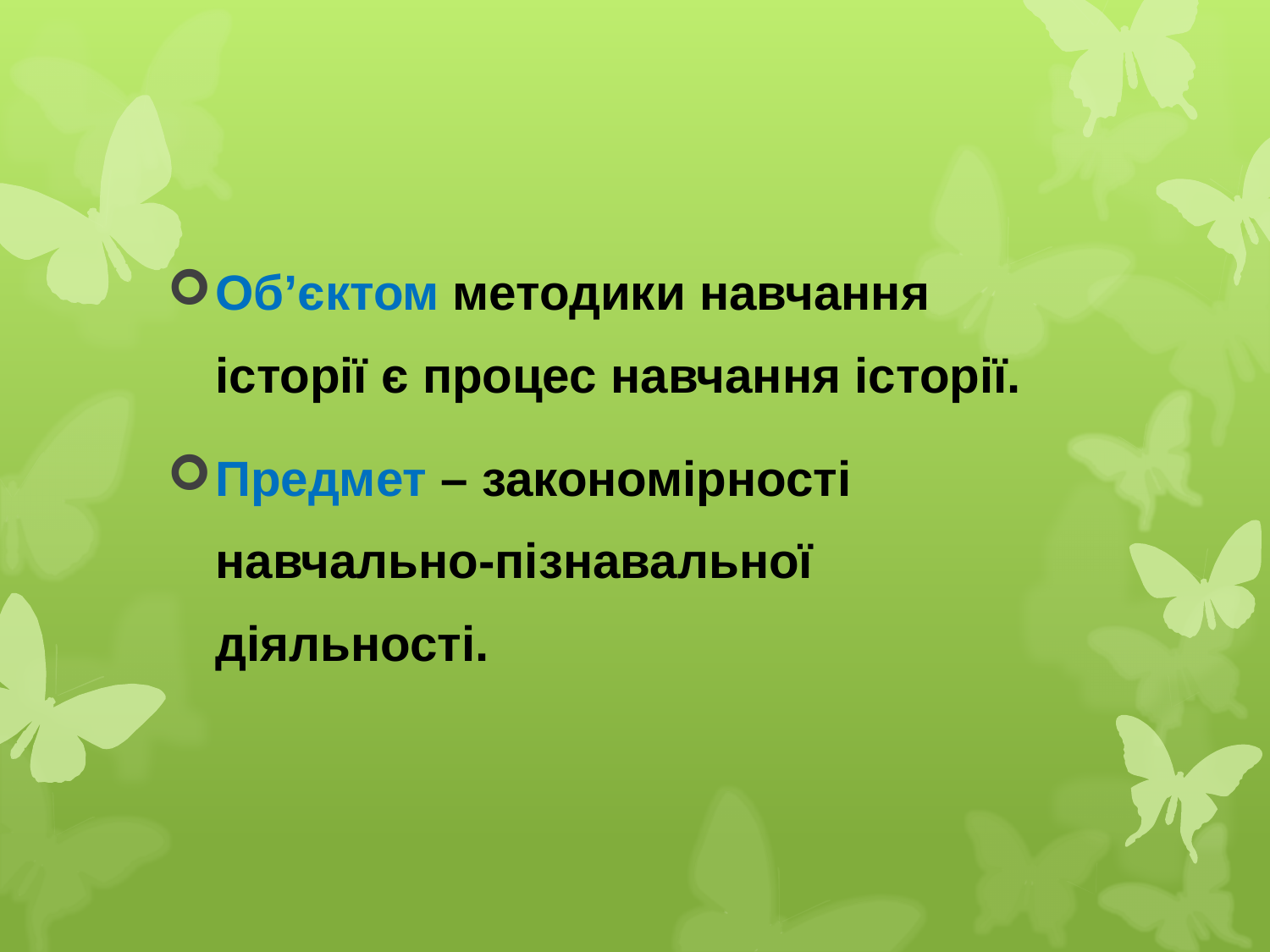

Об’єктом методики навчання історії є процес навчання історії.
Предмет – закономірності навчально-пізнавальної діяльності.